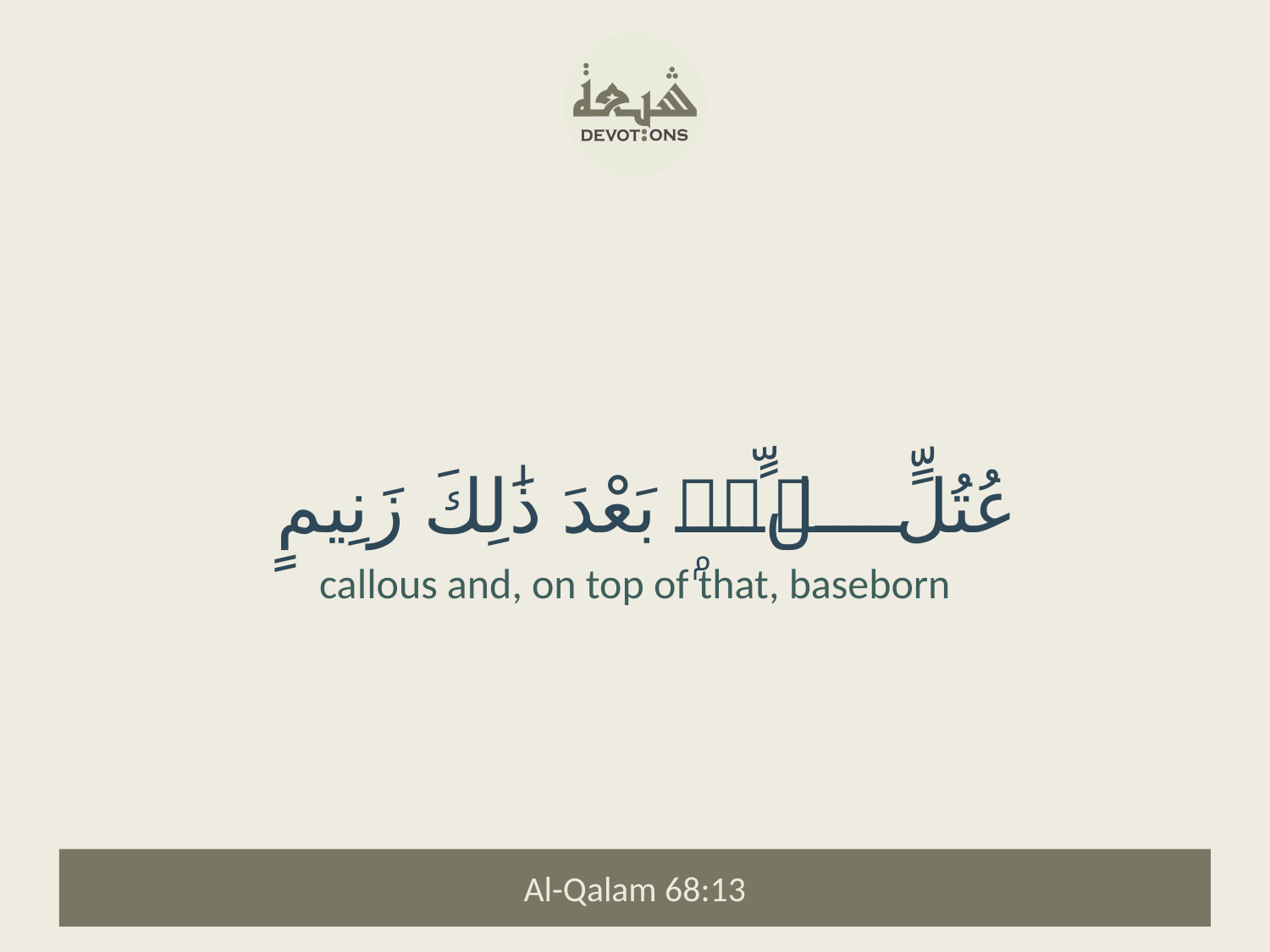

عُتُلٍّۭ بَعْدَ ذَٰلِكَ زَنِيمٍ
callous and, on top of that, baseborn
Al-Qalam 68:13